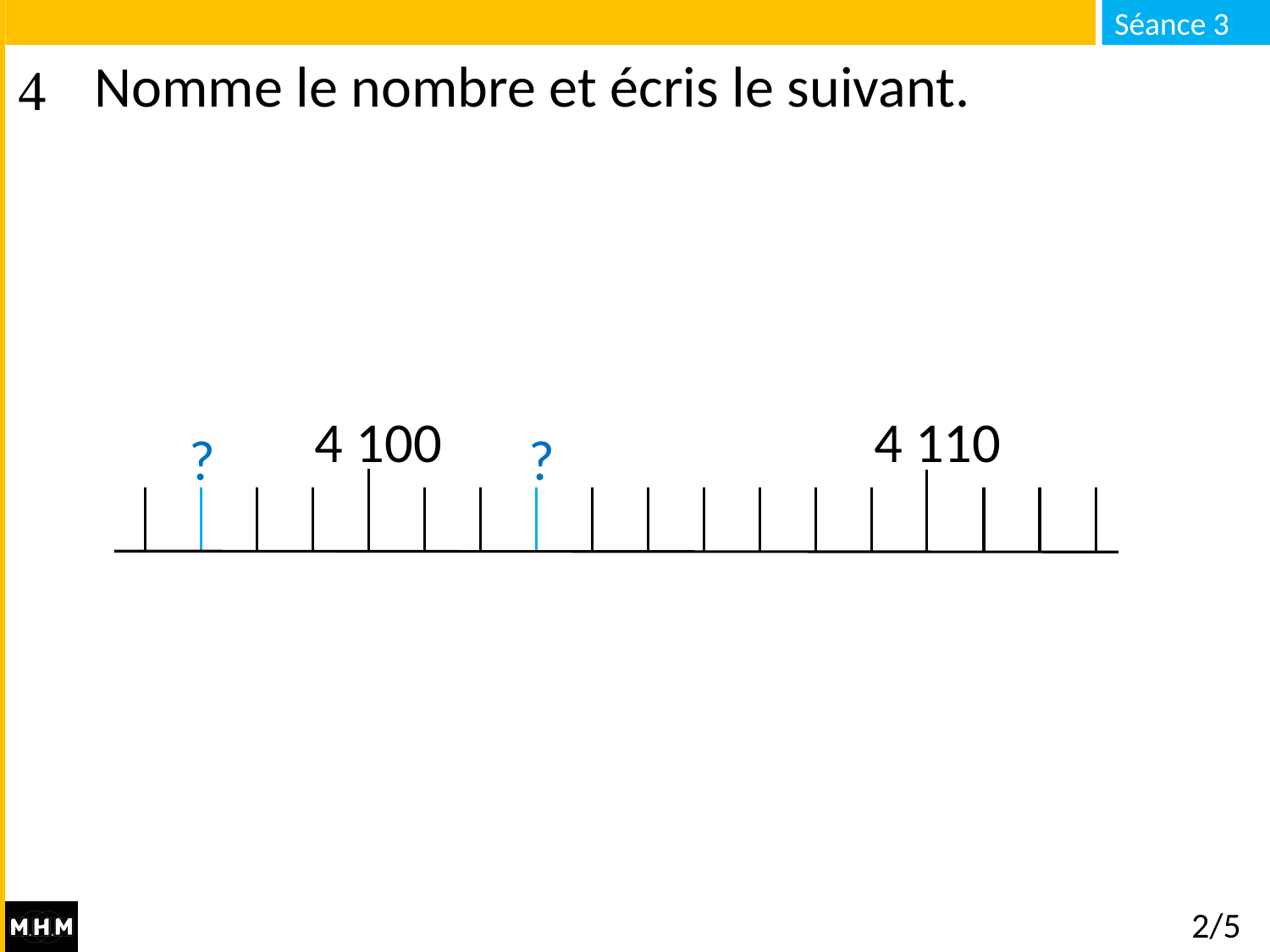

# Nomme le nombre et écris le suivant.
4 100
4 110
?
?
2/5